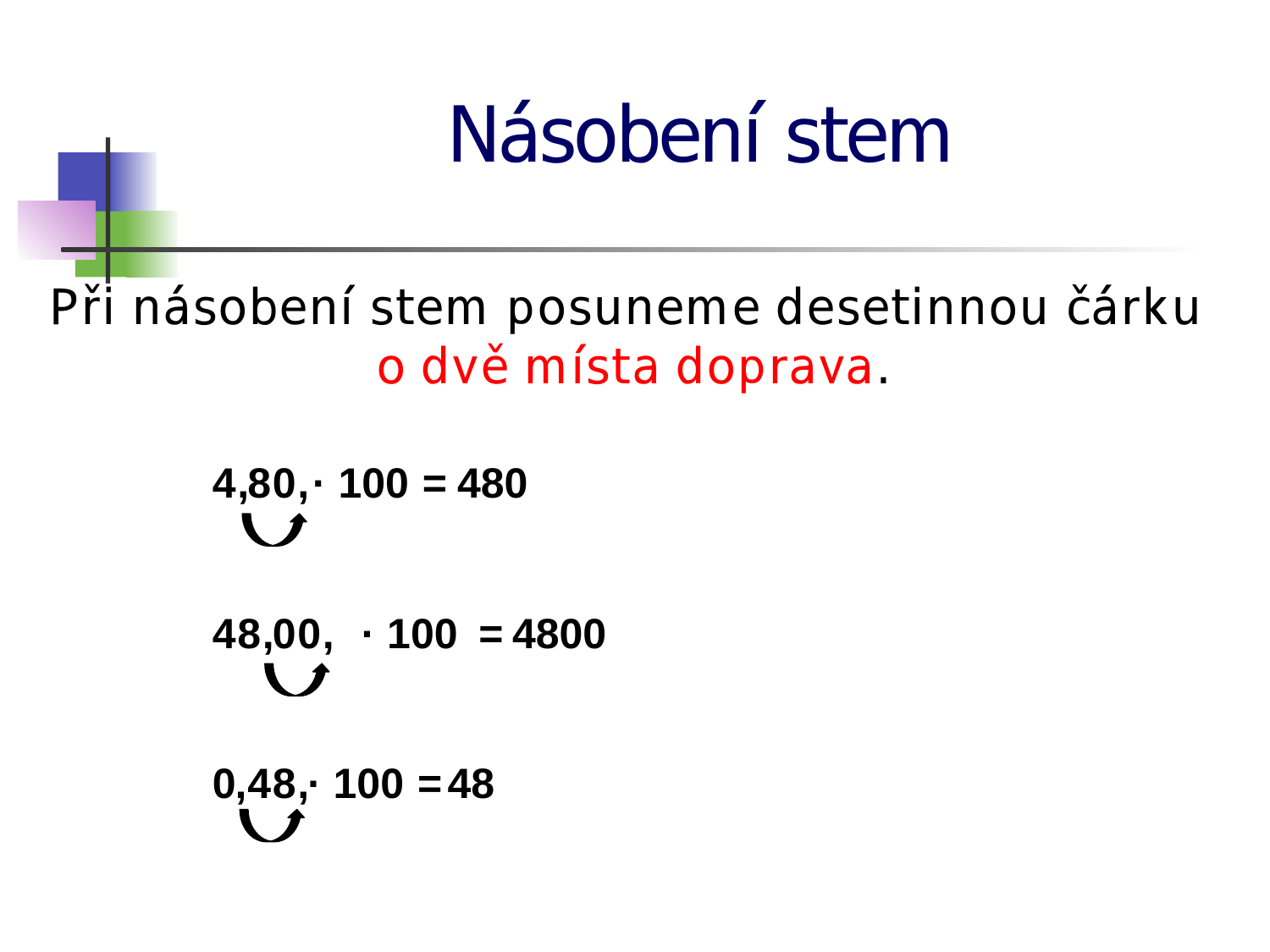

# Násobení stem
Při násobení stem posuneme desetinnou čárku
o dvě místa doprava.
0
4
,
8
,
· 100
=
480

4
8
,
,
· 100
=
4800
0
0

0
4
· 100
=
,
8
,
48